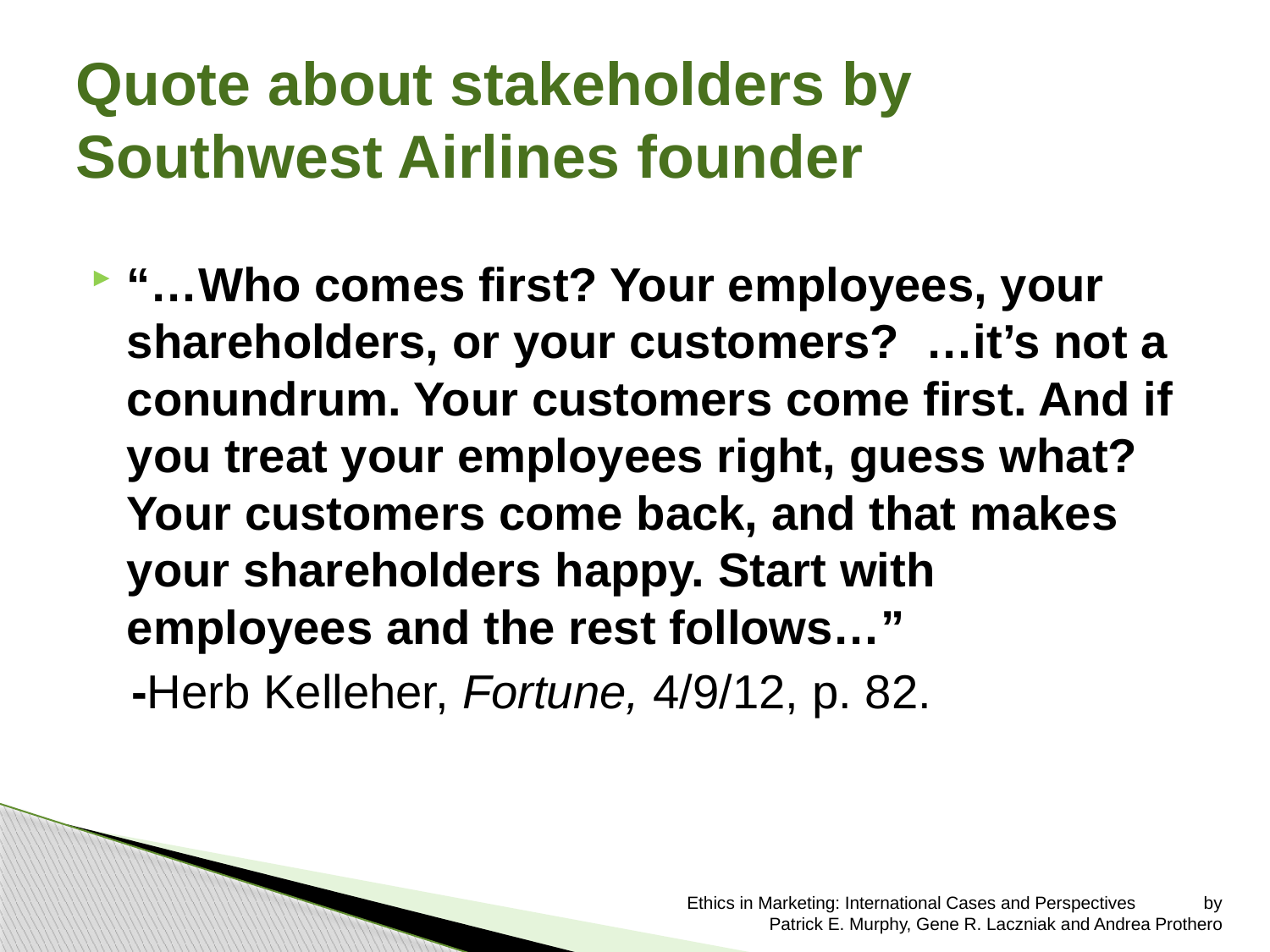

# Quote about stakeholders by Southwest Airlines founder
“…Who comes first? Your employees, your shareholders, or your customers?  …it’s not a conundrum. Your customers come first. And if you treat your employees right, guess what? Your customers come back, and that makes your shareholders happy. Start with employees and the rest follows…”
   -Herb Kelleher, Fortune, 4/9/12, p. 82.
     Ethics in Marketing: International Cases and Perspectives              by Patrick E. Murphy, Gene R. Laczniak and Andrea Prothero